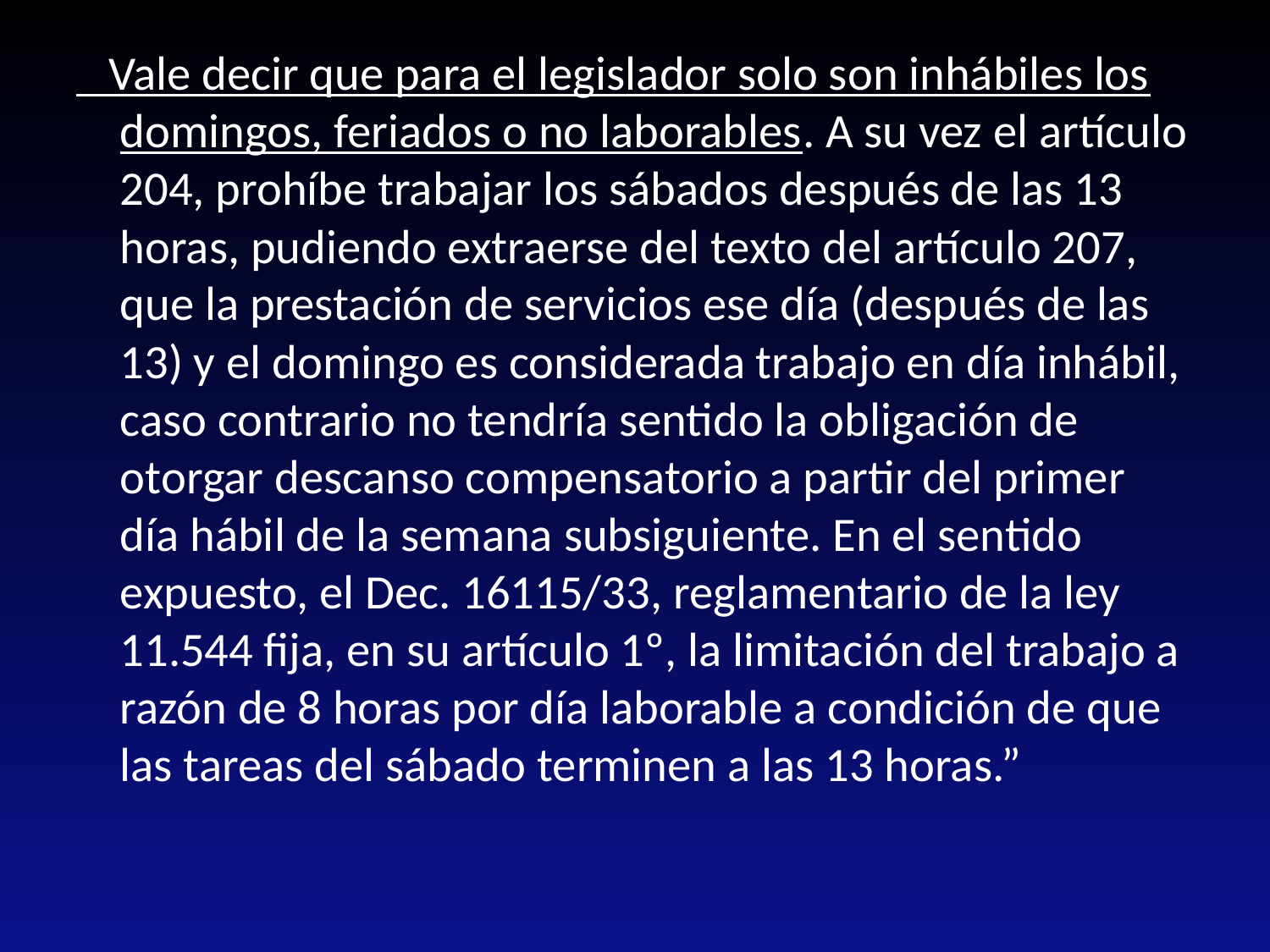

Vale decir que para el legislador solo son inhábiles los domingos, feriados o no laborables. A su vez el artículo 204, prohíbe trabajar los sábados después de las 13 horas, pudiendo extraerse del texto del artículo 207, que la prestación de servicios ese día (después de las 13) y el domingo es considerada trabajo en día inhábil, caso contrario no tendría sentido la obligación de otorgar descanso compensatorio a partir del primer día hábil de la semana subsiguiente. En el sentido expuesto, el Dec. 16115/33, reglamentario de la ley 11.544 fija, en su artículo 1º, la limitación del trabajo a razón de 8 horas por día laborable a condición de que las tareas del sábado terminen a las 13 horas.”